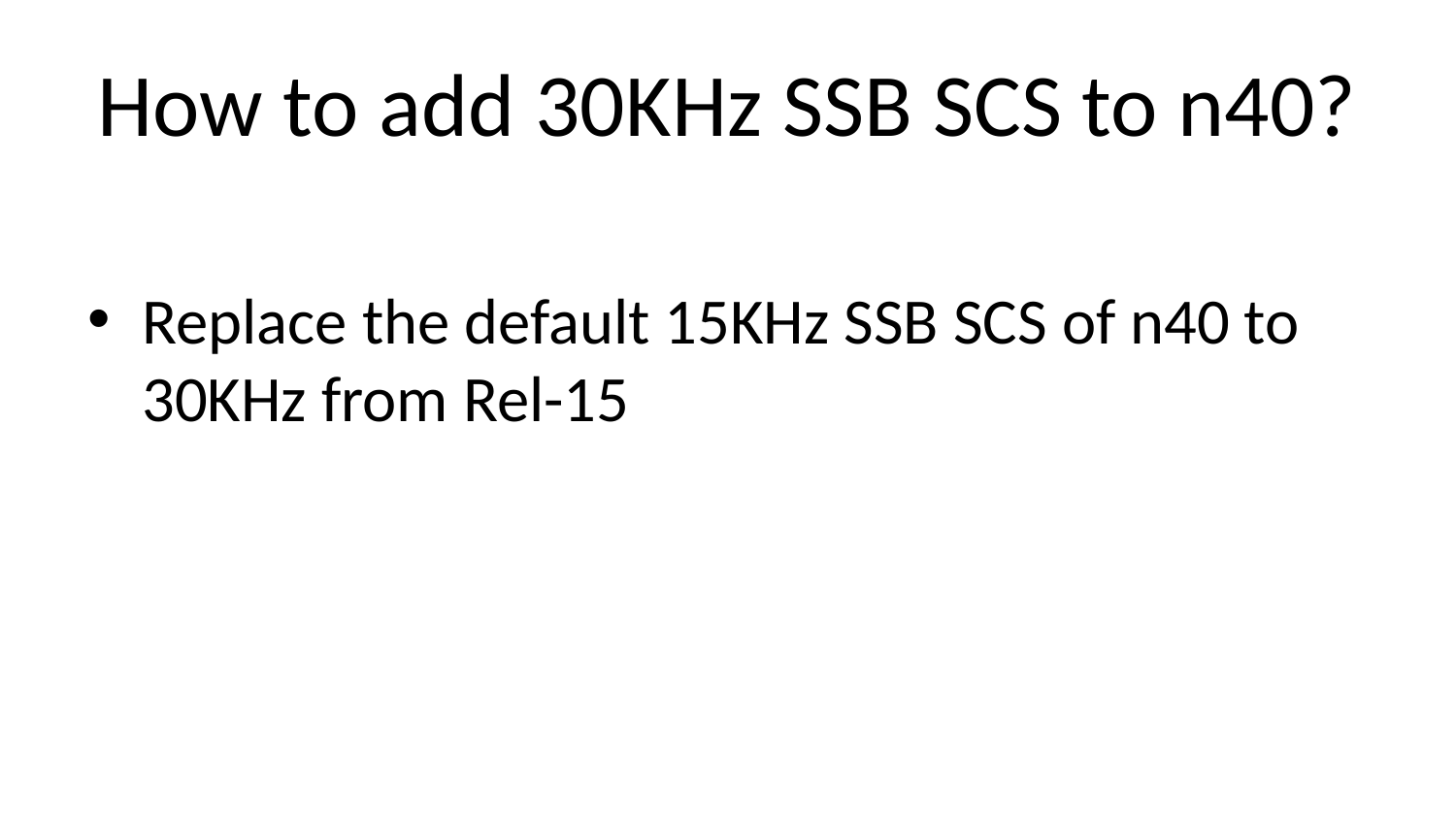

# How to add 30KHz SSB SCS to n40?

Replace the default 15KHz SSB SCS of n40 to 30KHz from Rel-15